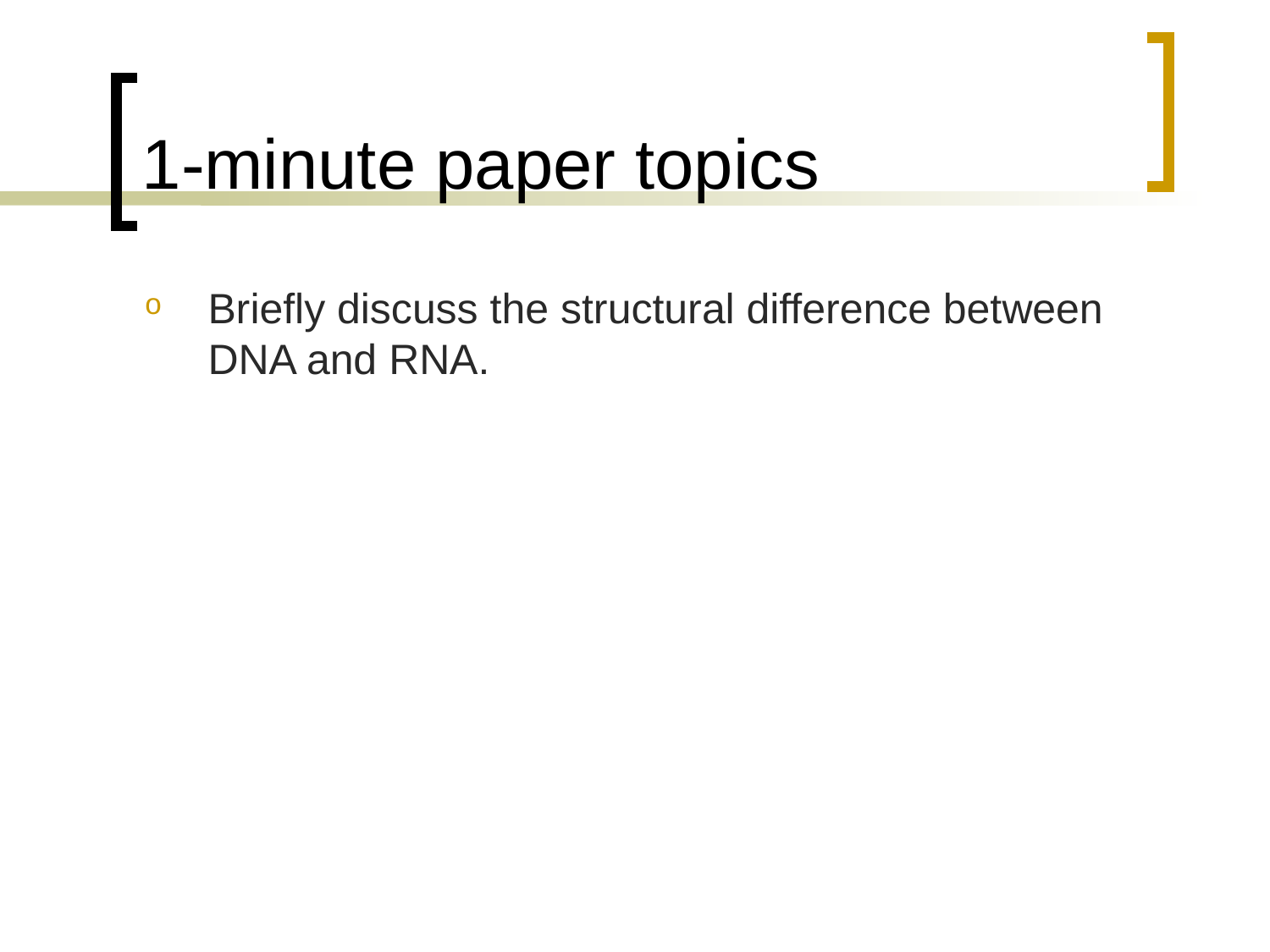

# 1-minute paper topics
Briefly discuss the structural difference between DNA and RNA.